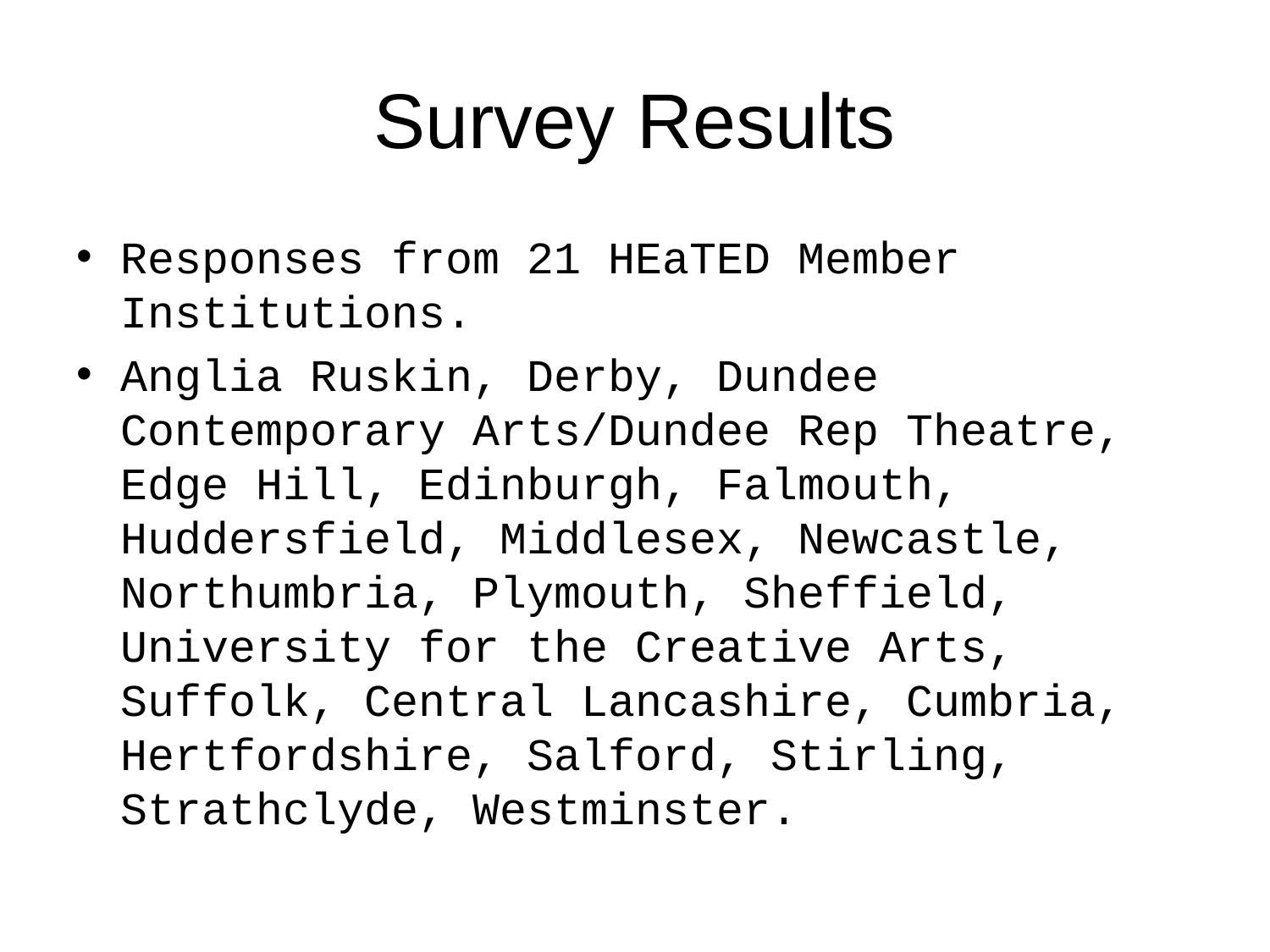

# Survey Results
Responses from 21 HEaTED Member Institutions.
Anglia Ruskin, Derby, Dundee Contemporary Arts/Dundee Rep Theatre, Edge Hill, Edinburgh, Falmouth, Huddersfield, Middlesex, Newcastle,  Northumbria, Plymouth, Sheffield, University for the Creative Arts, Suffolk, Central Lancashire, Cumbria, Hertfordshire, Salford, Stirling, Strathclyde, Westminster.